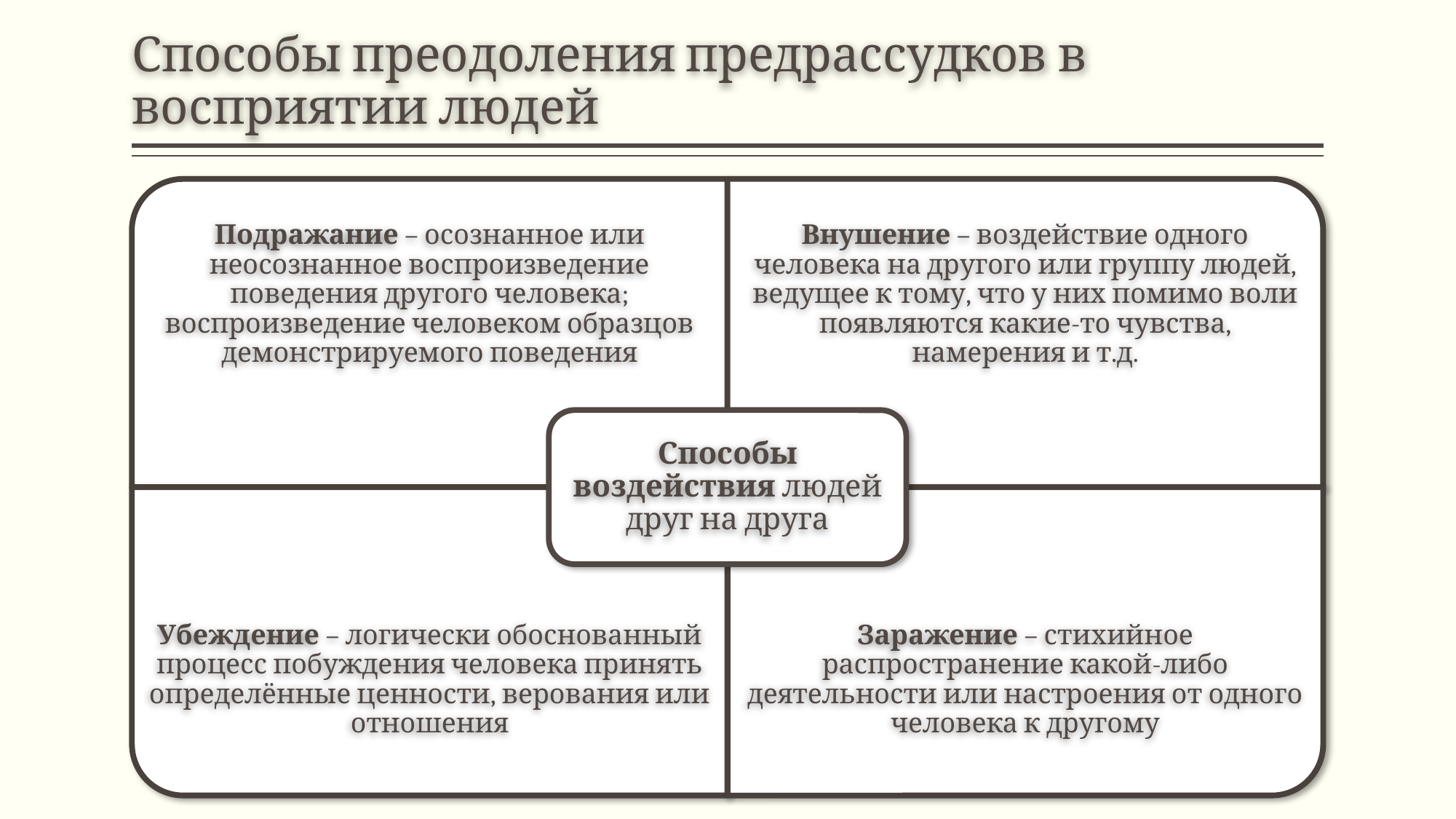

# Способы преодоления предрассудков в восприятии людей

Внушение – воздействие одного человека на другого или группу людей, ведущее к тому, что у них помимо воли появляются какие-то чувства, намерения и т.д.

Подражание – осознанное или неосознанное воспроизведение поведения другого человека; воспроизведение человеком образцов демонстрируемого поведения

Способы воздействия людей друг на друга

Убеждение – логически обоснованный процесс побуждения человека принять определённые ценности, верования или отношения
Заражение – стихийное распространение какой-либо деятельности или настроения от одного человека к другому